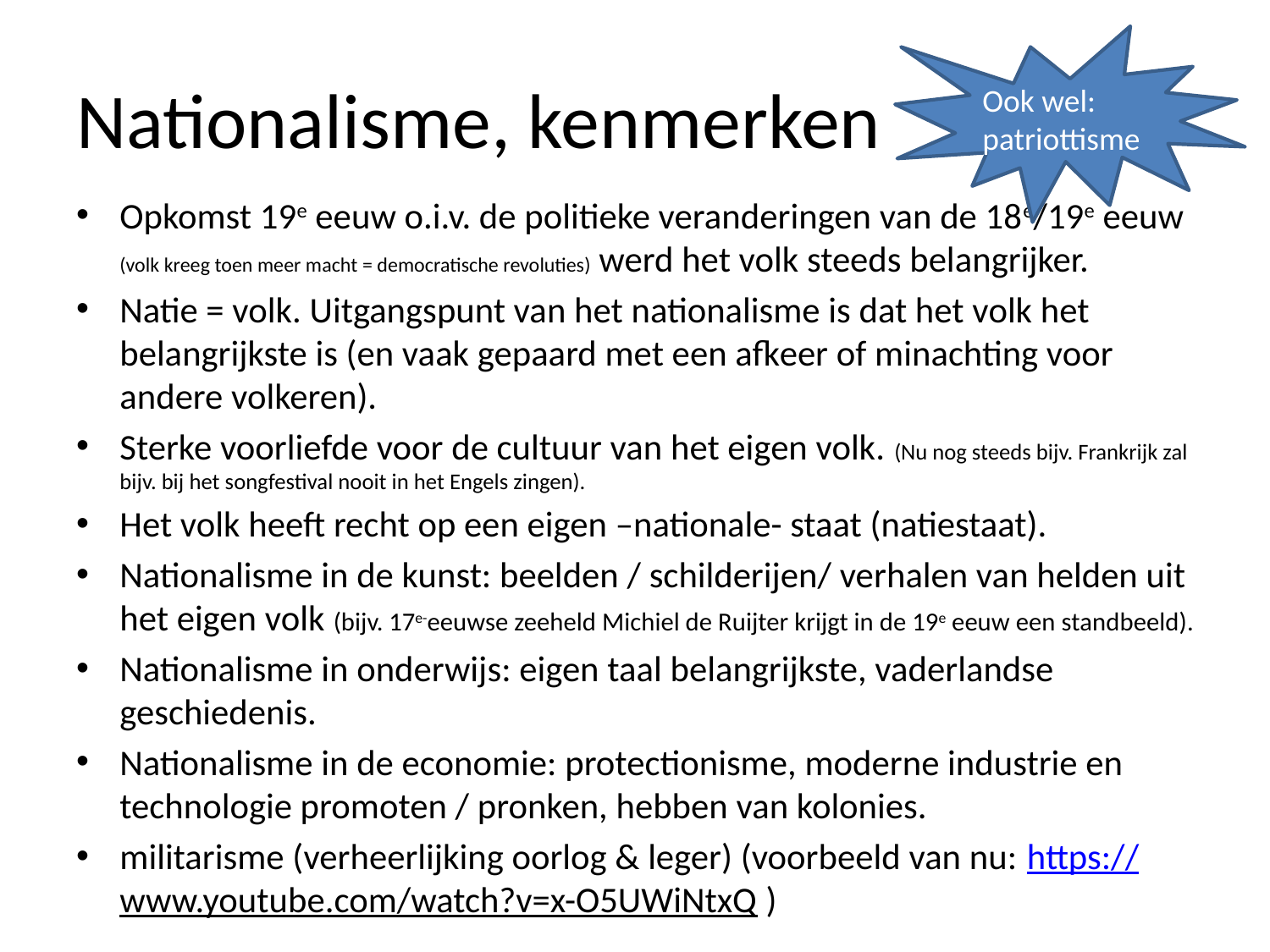

Ook wel: patriottisme
# Nationalisme, kenmerken
Opkomst 19e eeuw o.i.v. de politieke veranderingen van de 18e/19e eeuw (volk kreeg toen meer macht = democratische revoluties) werd het volk steeds belangrijker.
Natie = volk. Uitgangspunt van het nationalisme is dat het volk het belangrijkste is (en vaak gepaard met een afkeer of minachting voor andere volkeren).
Sterke voorliefde voor de cultuur van het eigen volk. (Nu nog steeds bijv. Frankrijk zal bijv. bij het songfestival nooit in het Engels zingen).
Het volk heeft recht op een eigen –nationale- staat (natiestaat).
Nationalisme in de kunst: beelden / schilderijen/ verhalen van helden uit het eigen volk (bijv. 17e-eeuwse zeeheld Michiel de Ruijter krijgt in de 19e eeuw een standbeeld).
Nationalisme in onderwijs: eigen taal belangrijkste, vaderlandse geschiedenis.
Nationalisme in de economie: protectionisme, moderne industrie en technologie promoten / pronken, hebben van kolonies.
militarisme (verheerlijking oorlog & leger) (voorbeeld van nu: https://www.youtube.com/watch?v=x-O5UWiNtxQ )